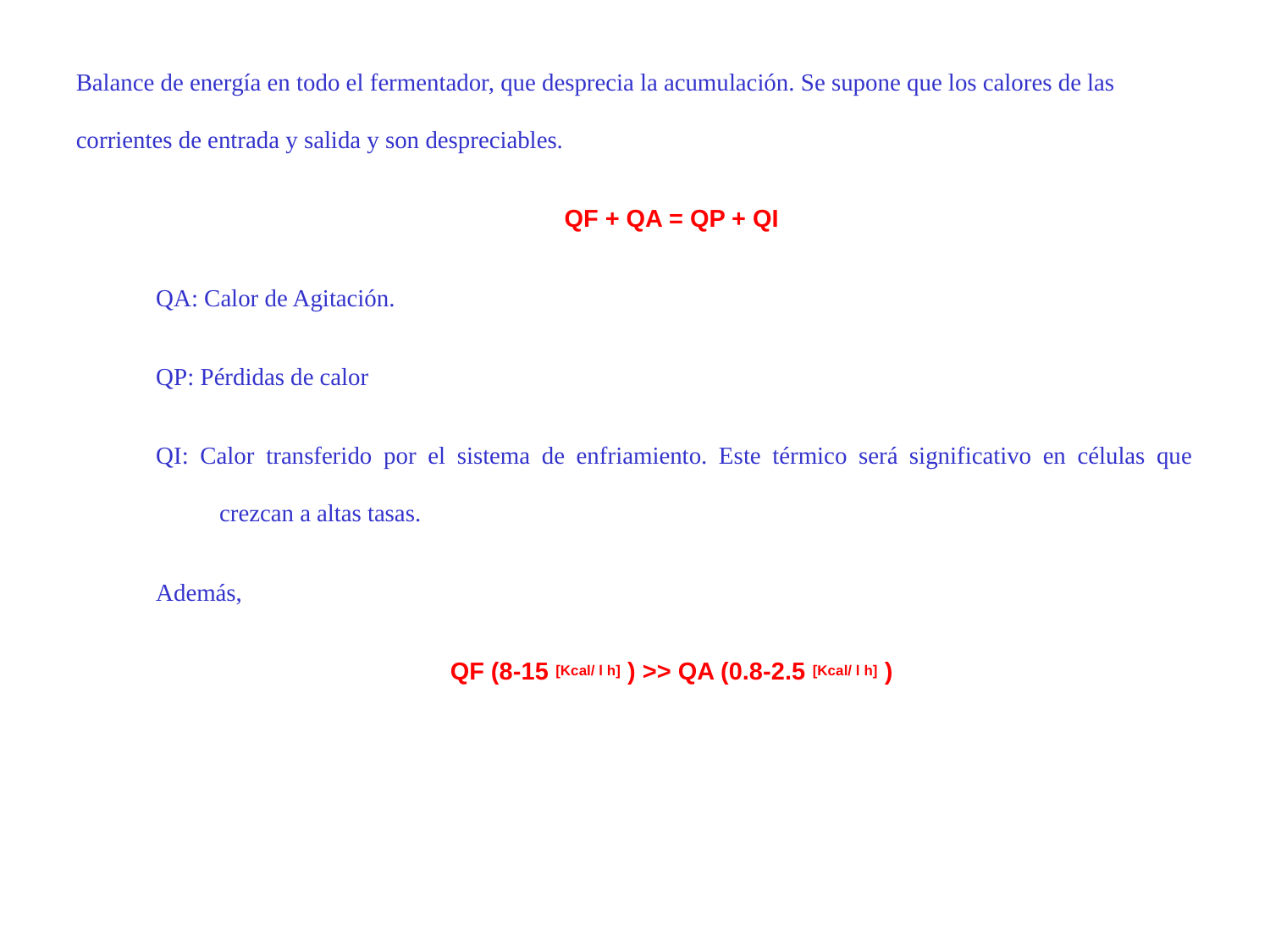

Balance de energía en todo el fermentador, que desprecia la acumulación. Se supone que los calores de las corrientes de entrada y salida y son despreciables.
QF + QA = QP + QI
QA: Calor de Agitación.
QP: Pérdidas de calor
QI: Calor transferido por el sistema de enfriamiento. Este térmico será significativo en células que crezcan a altas tasas.
Además,
QF (8-15 [Kcal/ l h] ) >> QA (0.8-2.5 [Kcal/ l h] )